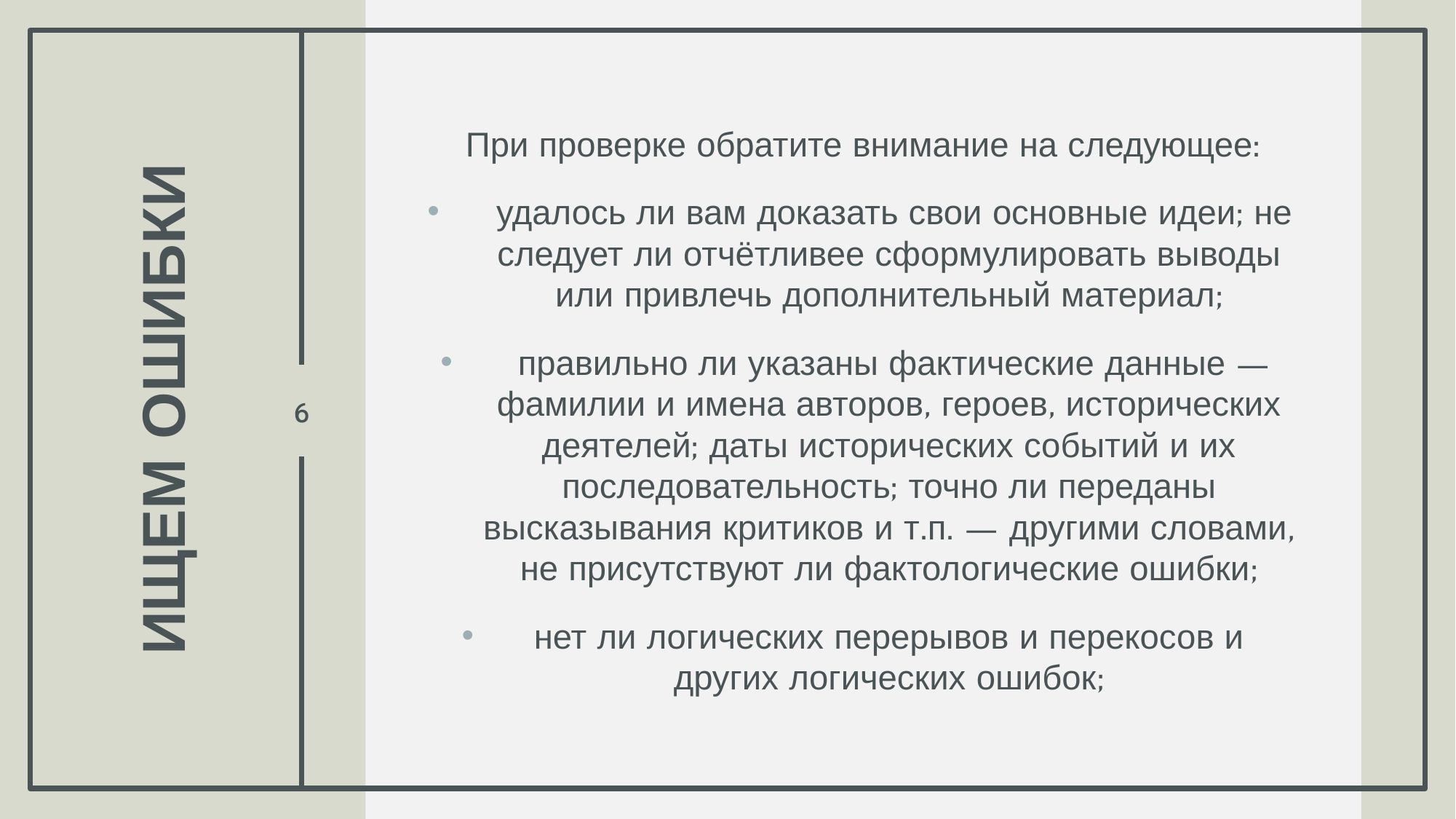

При проверке обратите внимание на следующее:
 удалось ли вам доказать свои основные идеи; не следует ли отчётливее сформулировать выводы или привлечь дополнительный материал;
 правильно ли указаны фактические данные — фамилии и имена авторов, героев, исторических деятелей; даты исторических событий и их последовательность; точно ли переданы высказывания критиков и т.п. — другими словами, не присутствуют ли фактологические ошибки;
нет ли логических перерывов и перекосов и других логических ошибок;
# Ищем ошибки
6